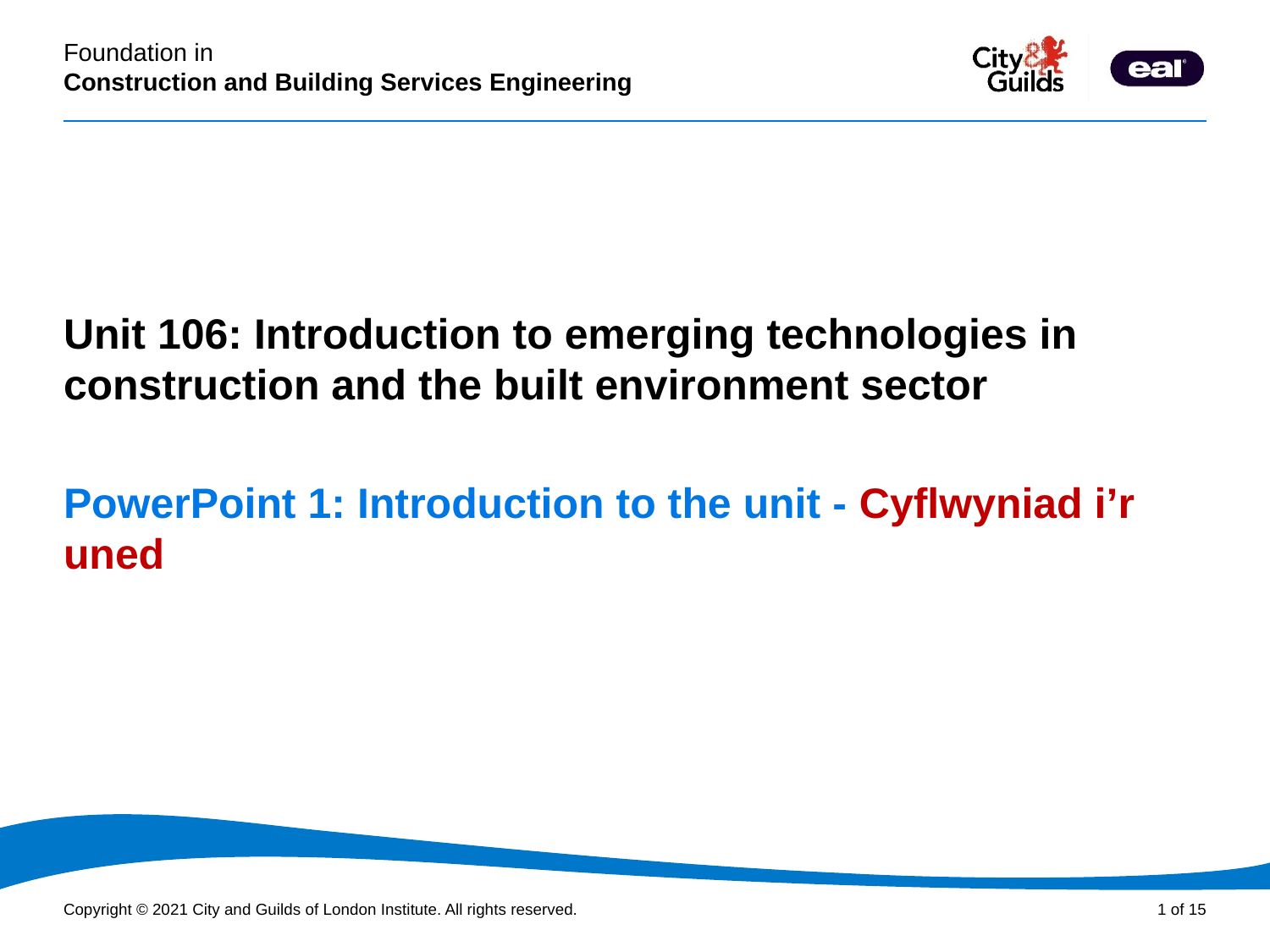

PowerPoint presentation
Unit 106: Introduction to emerging technologies in construction and the built environment sector
# PowerPoint 1: Introduction to the unit - Cyflwyniad i’r uned